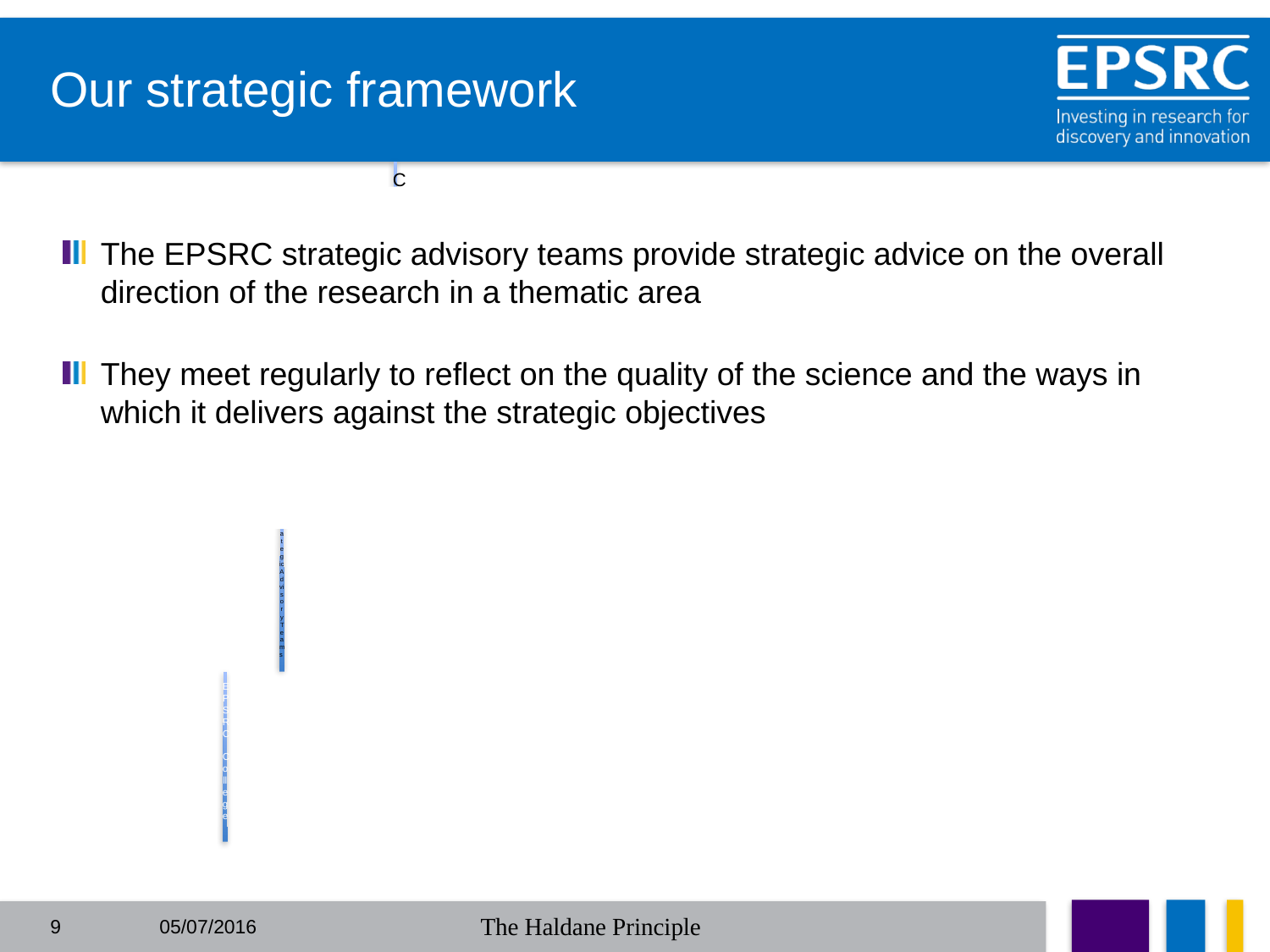

# Our strategic framework

Strategic Advisory Networks
Strategic Advisory Teams
EPSRC College
Council
The EPSRC strategic advisory teams provide strategic advice on the overall direction of the research in a thematic area
They meet regularly to reflect on the quality of the science and the ways in which it delivers against the strategic objectives
9
05/07/2016
The Haldane Principle